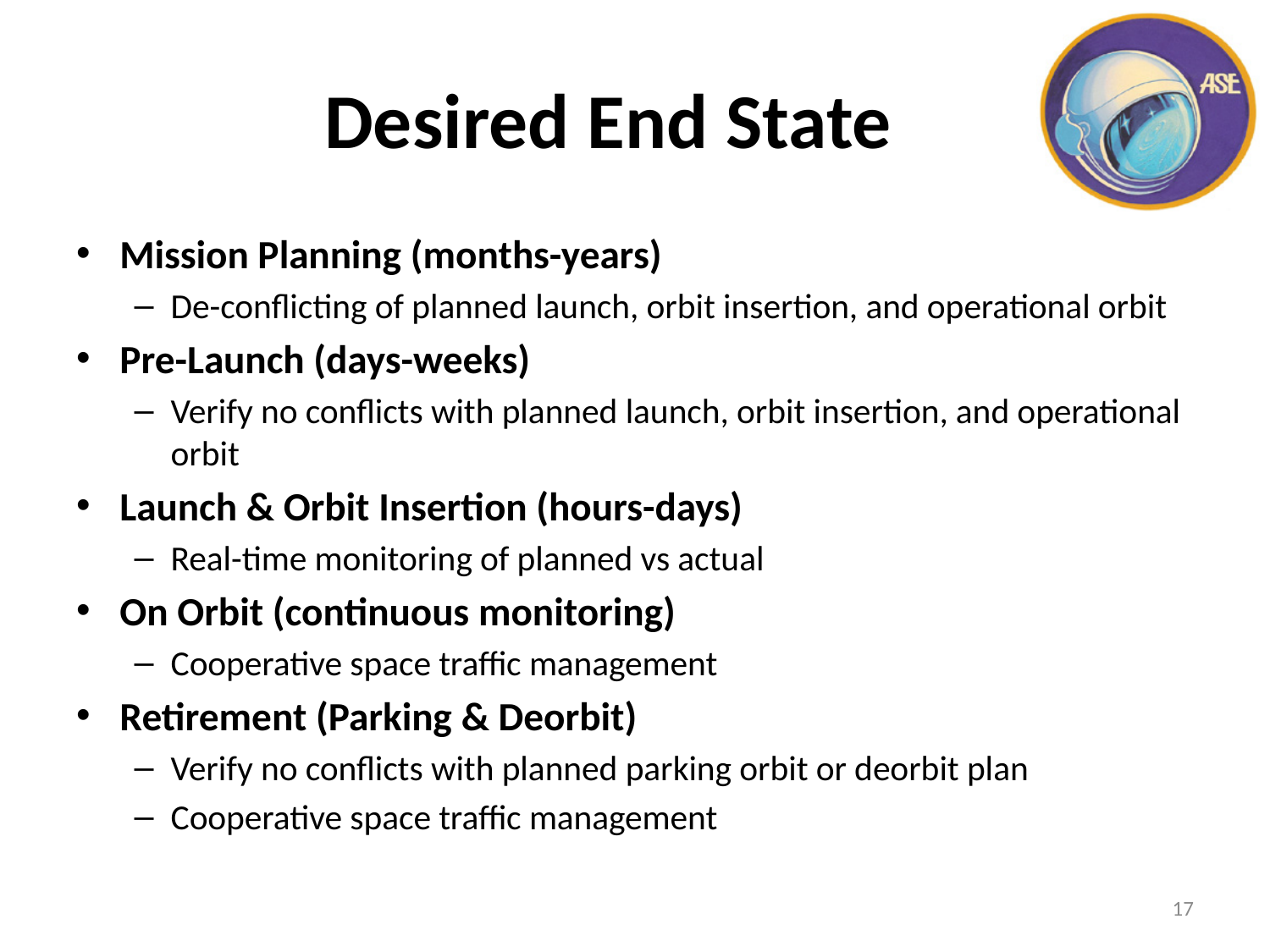

# Desired End State
Mission Planning (months-years)
De-conflicting of planned launch, orbit insertion, and operational orbit
Pre-Launch (days-weeks)
Verify no conflicts with planned launch, orbit insertion, and operational orbit
Launch & Orbit Insertion (hours-days)
Real-time monitoring of planned vs actual
On Orbit (continuous monitoring)
Cooperative space traffic management
Retirement (Parking & Deorbit)
Verify no conflicts with planned parking orbit or deorbit plan
Cooperative space traffic management

17